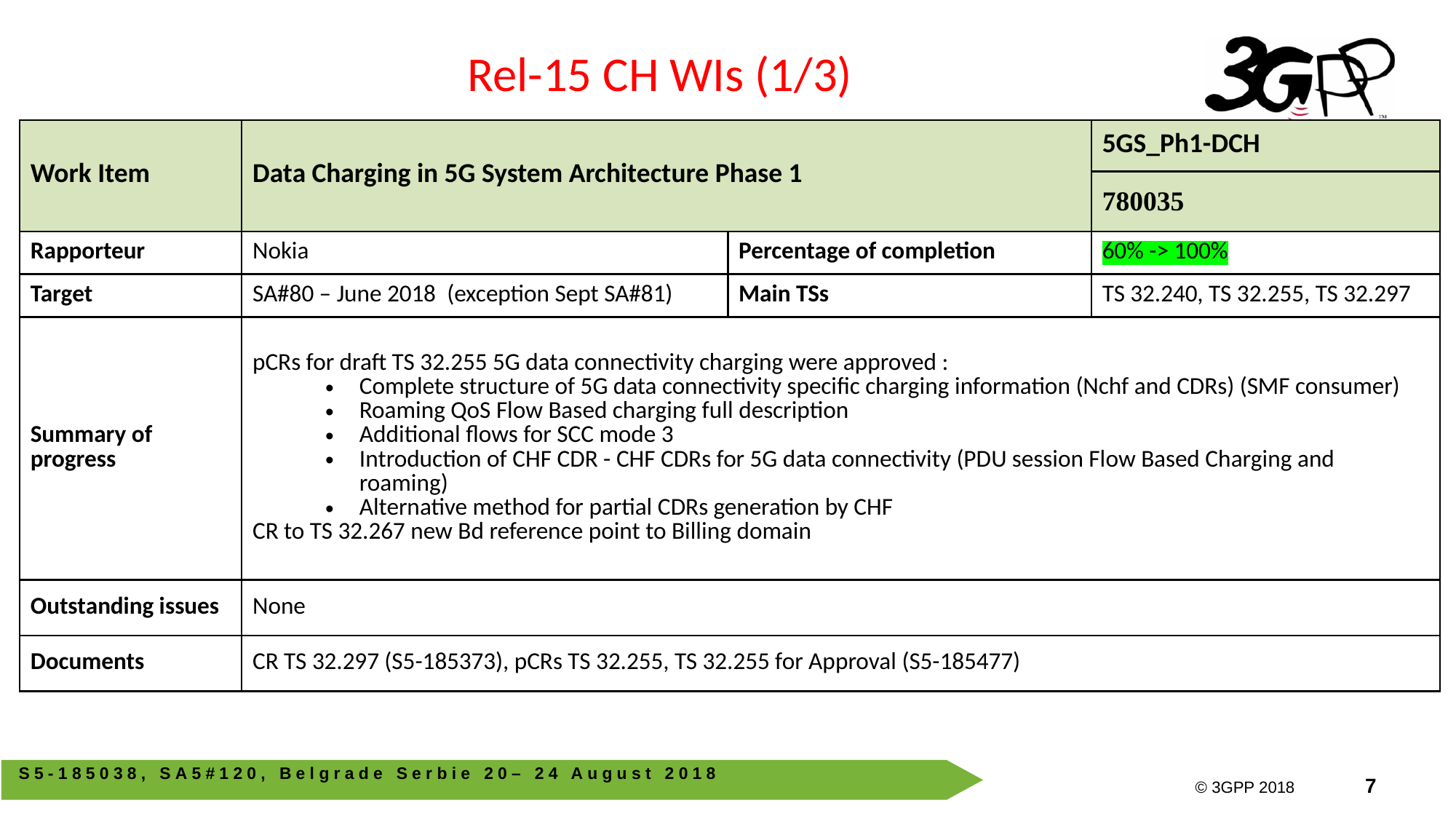

Rel-15 CH WIs (1/3)
| Work Item | Data Charging in 5G System Architecture Phase 1 |  | 5GS\_Ph1-DCH |
| --- | --- | --- | --- |
|  |  |  | 780035 |
| Rapporteur | Nokia | Percentage of completion | 60% -> 100% |
| Target | SA#80 – June 2018 (exception Sept SA#81) | Main TSs | TS 32.240, TS 32.255, TS 32.297 |
| Summary of progress | pCRs for draft TS 32.255 5G data connectivity charging were approved : Complete structure of 5G data connectivity specific charging information (Nchf and CDRs) (SMF consumer) Roaming QoS Flow Based charging full description Additional flows for SCC mode 3 Introduction of CHF CDR - CHF CDRs for 5G data connectivity (PDU session Flow Based Charging and roaming) Alternative method for partial CDRs generation by CHF CR to TS 32.267 new Bd reference point to Billing domain |  |  |
| Outstanding issues | None |  |  |
| Documents | CR TS 32.297 (S5-185373), pCRs TS 32.255, TS 32.255 for Approval (S5-185477) |  |  |